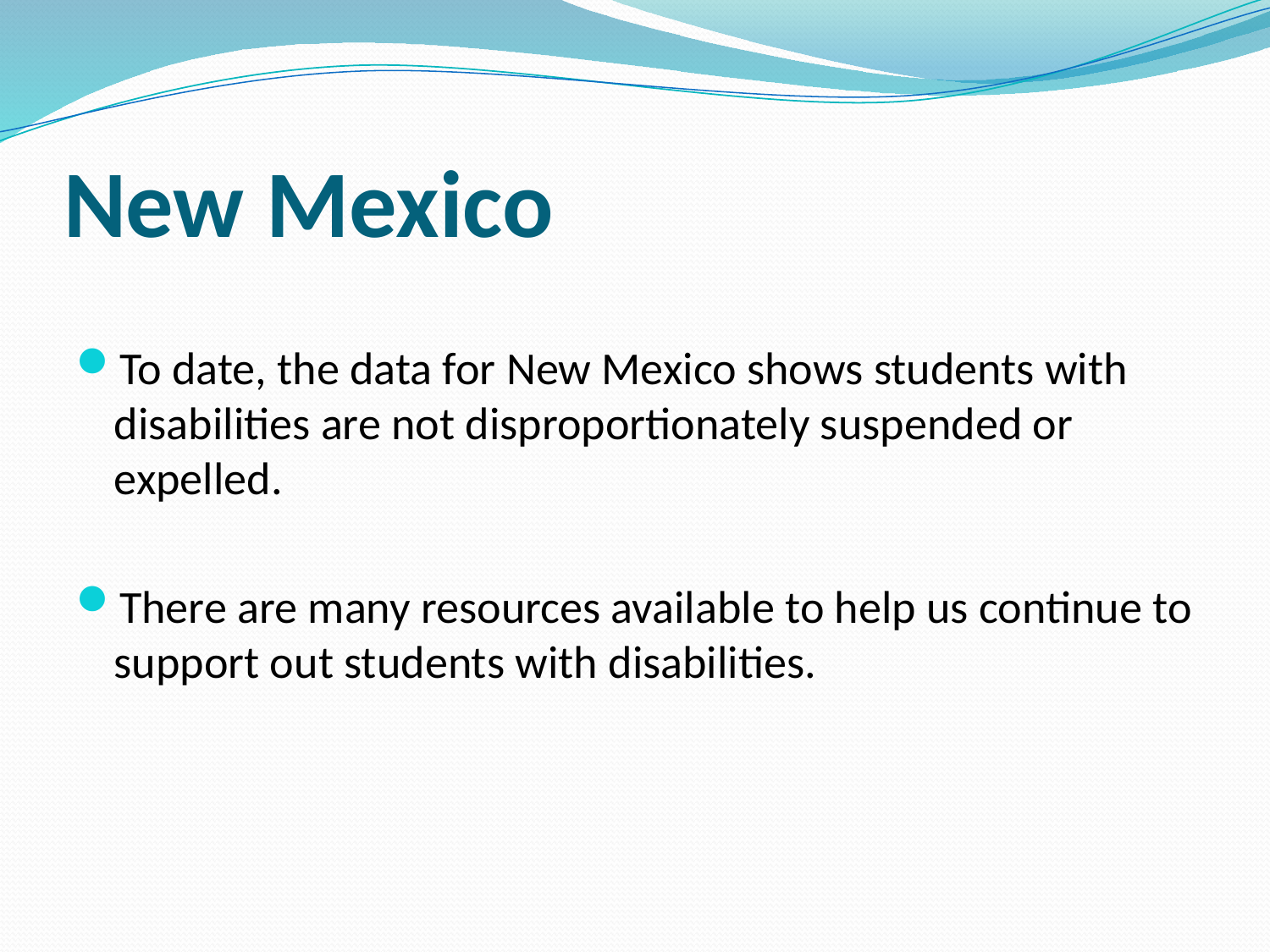

# New Mexico

To date, the data for New Mexico shows students with disabilities are not disproportionately suspended or expelled.

There are many resources available to help us continue to support out students with disabilities.